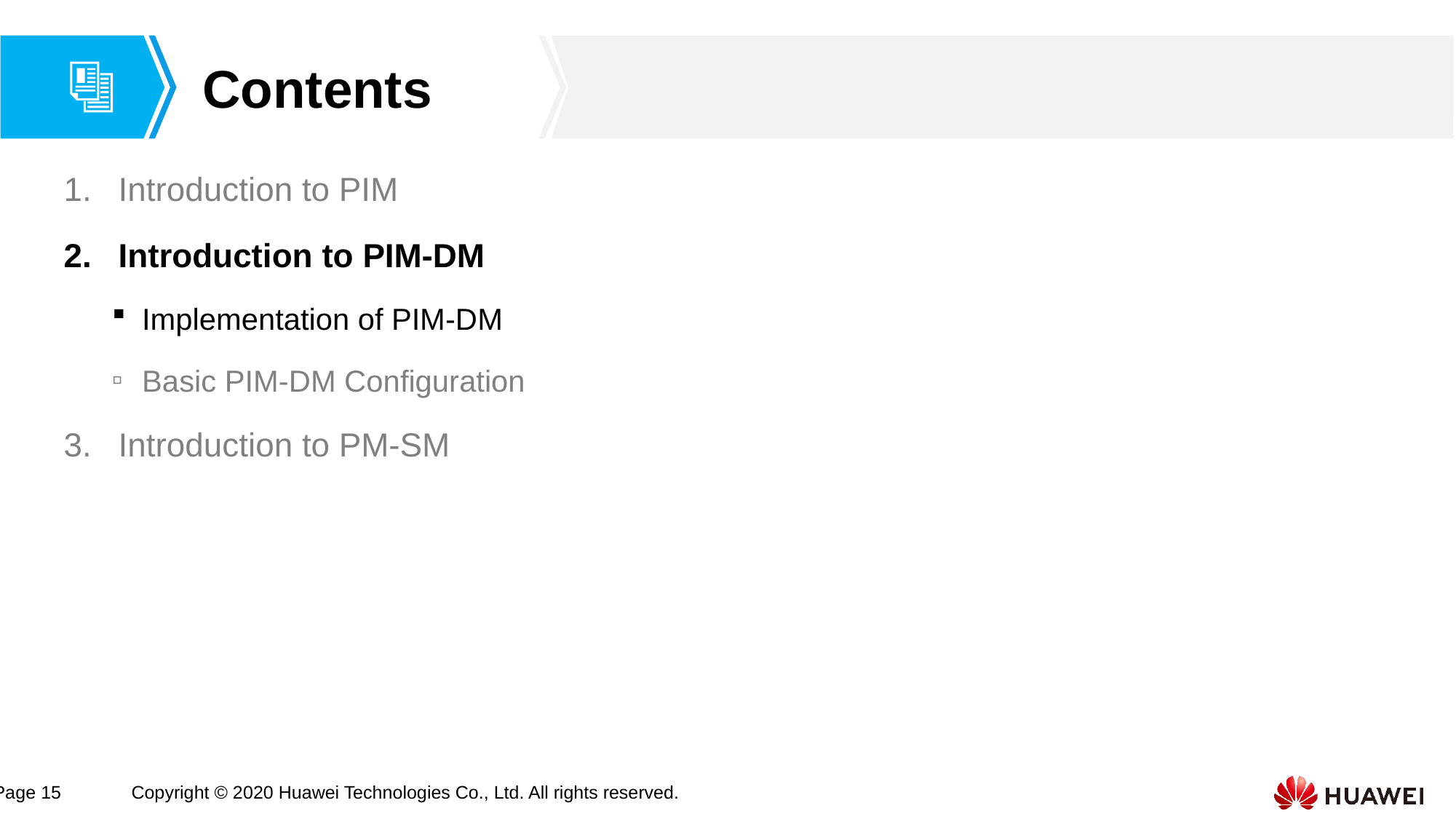

Introduction to PIM
Introduction to PIM-DM
Implementation of PIM-DM
Basic PIM-DM Configuration
Introduction to PM-SM